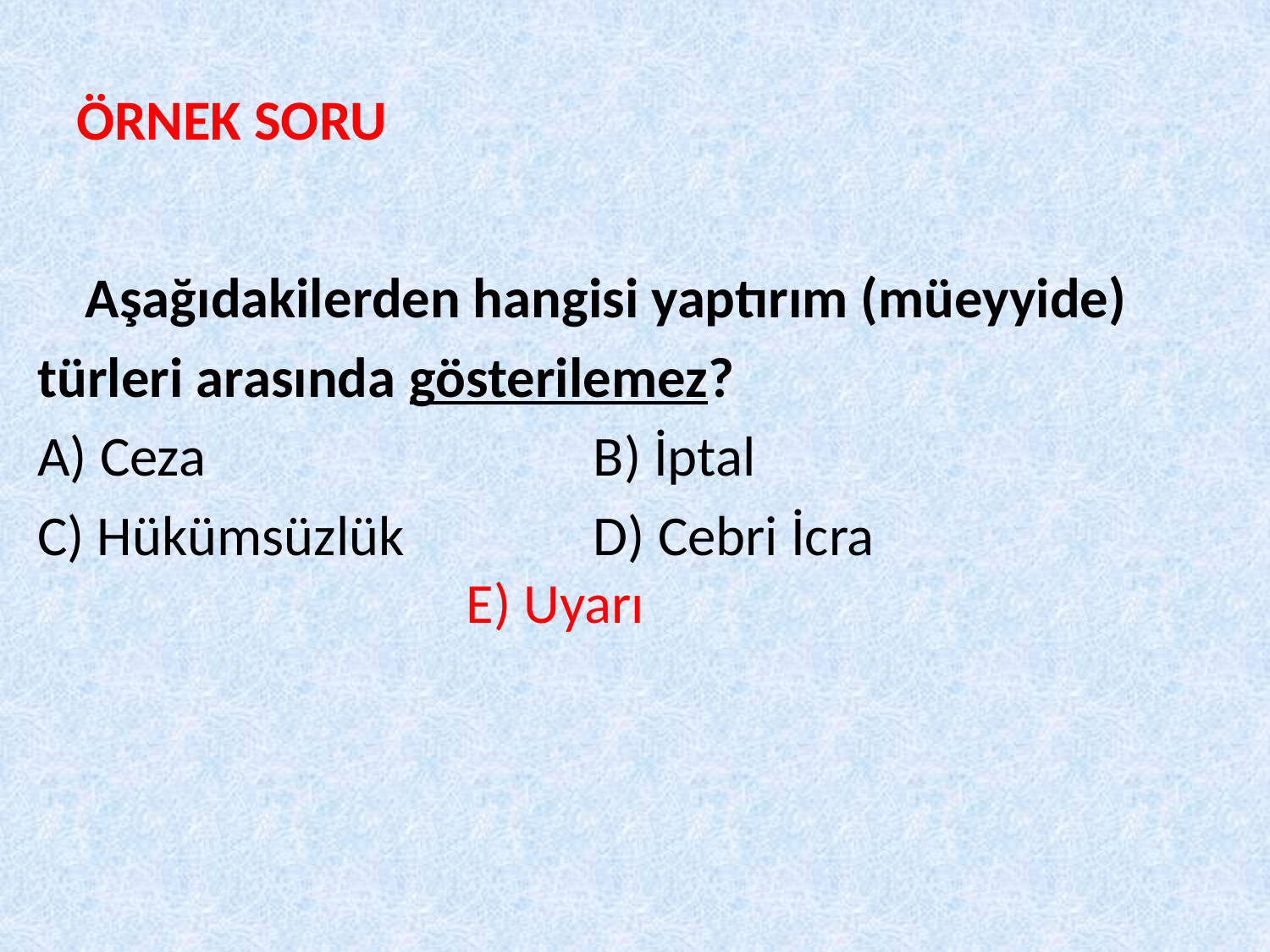

# ÖRNEK SORU

	Aşağıdakilerden hangisi yaptırım (müeyyide)
türleri arasında gösterilemez?
A) Ceza		       		B) İptal
C) Hükümsüzlük            	D) Cebri İcra	         				E) Uyarı